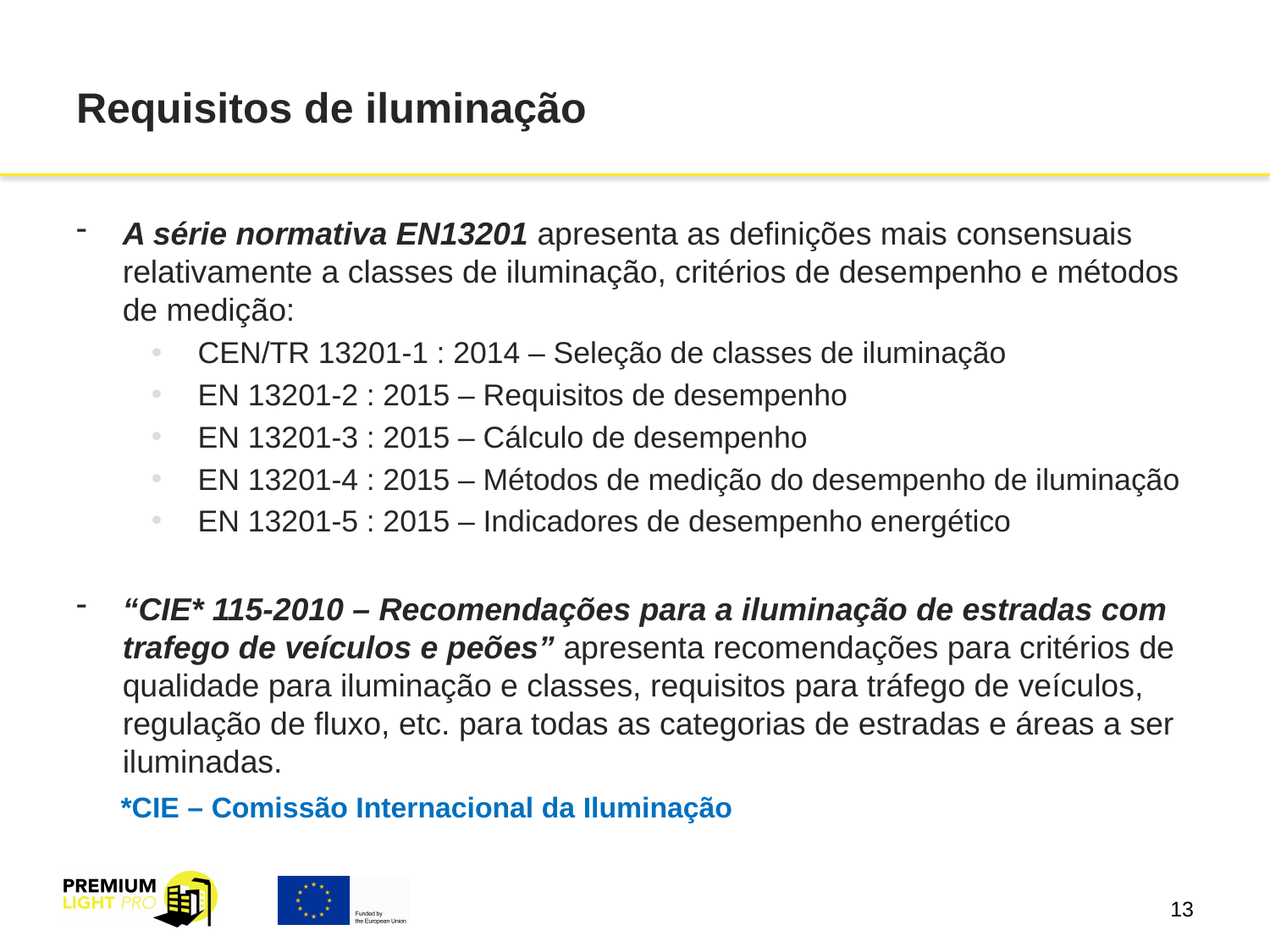

# Requisitos de iluminação
A série normativa EN13201 apresenta as definições mais consensuais relativamente a classes de iluminação, critérios de desempenho e métodos de medição:
CEN/TR 13201-1 : 2014 – Seleção de classes de iluminação
EN 13201-2 : 2015 – Requisitos de desempenho
EN 13201-3 : 2015 – Cálculo de desempenho
EN 13201-4 : 2015 – Métodos de medição do desempenho de iluminação
EN 13201-5 : 2015 – Indicadores de desempenho energético

“CIE* 115-2010 – Recomendações para a iluminação de estradas com trafego de veículos e peões” apresenta recomendações para critérios de qualidade para iluminação e classes, requisitos para tráfego de veículos, regulação de fluxo, etc. para todas as categorias de estradas e áreas a ser iluminadas.
     *CIE – Comissão Internacional da Iluminação